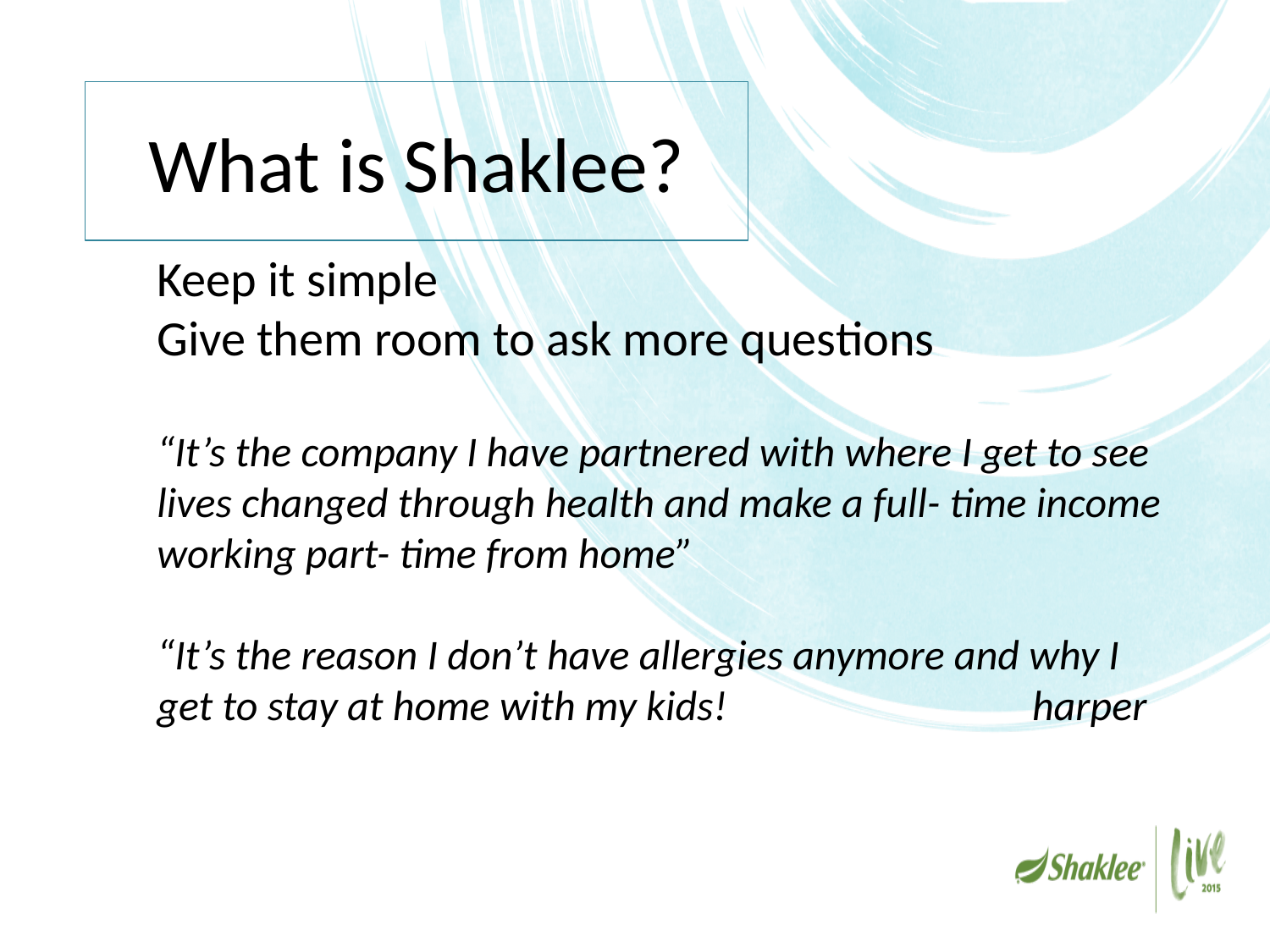

# What is Shaklee?
Keep it simple
Give them room to ask more questions

“It’s the company I have partnered with where I get to see lives changed through health and make a full- time income working part- time from home”

“It’s the reason I don’t have allergies anymore and why I get to stay at home with my kids!                                harper